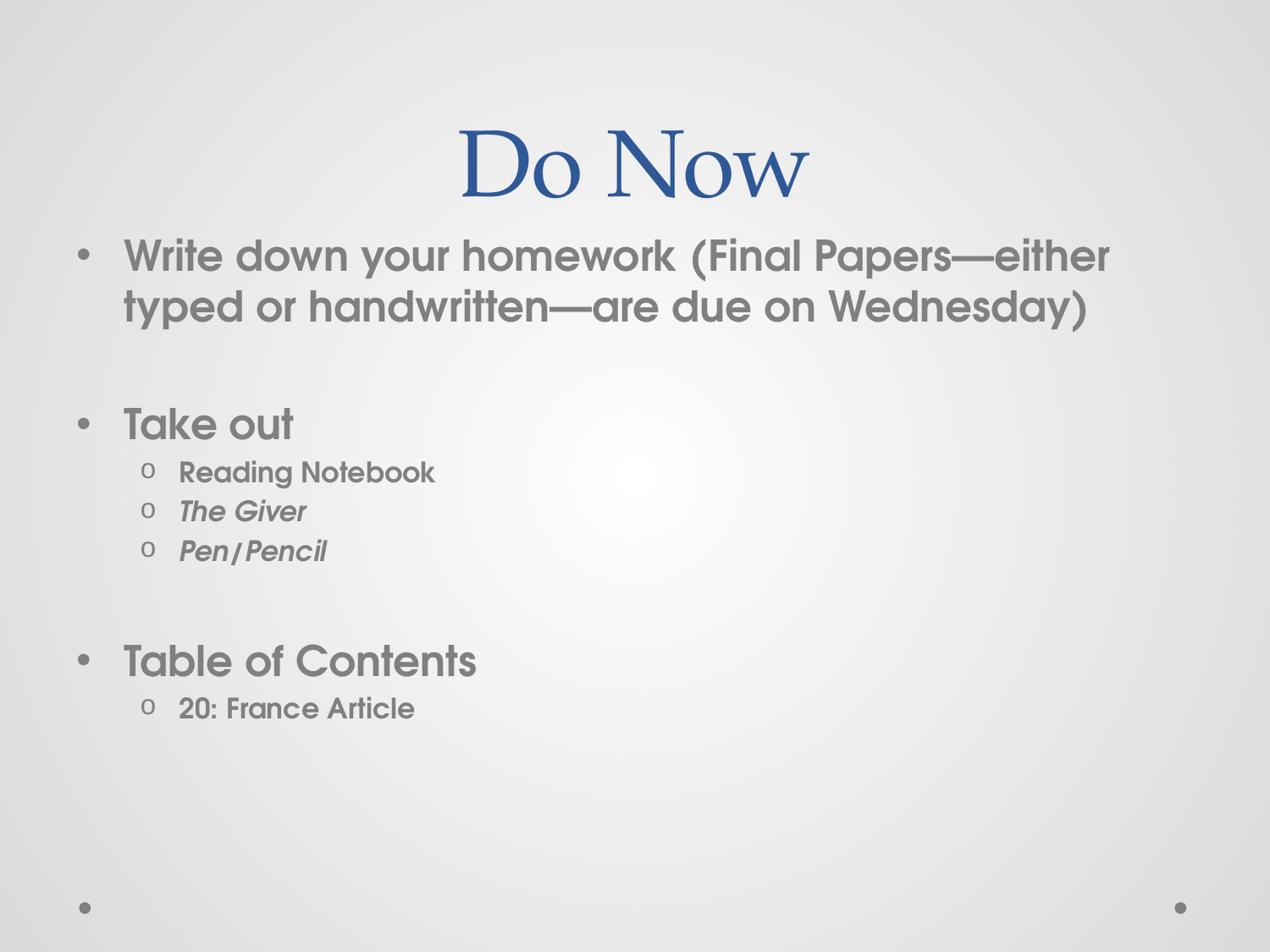

# Do Now
Write down your homework (Final Papers—either typed or handwritten—are due on Wednesday)

Take out
Reading Notebook
The Giver
Pen/Pencil

Table of Contents
20: France Article